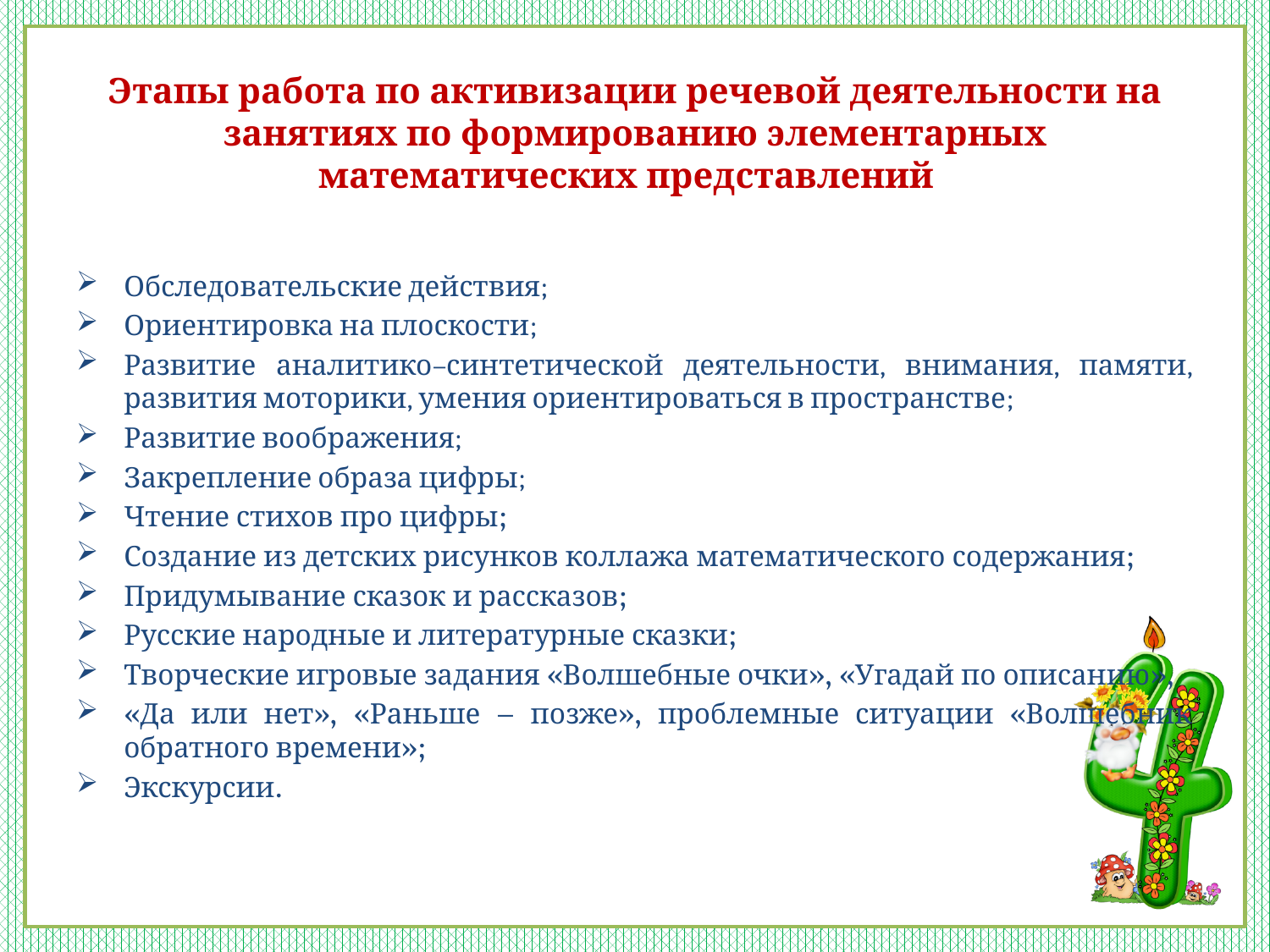

# Этапы работа по активизации речевой деятельности на занятиях по формированию элементарных математических представлений

Обследовательские действия;
Ориентировка на плоскости;
Развитие аналитико–синтетической деятельности, внимания, памяти, развития моторики, умения ориентироваться в пространстве;
Развитие воображения;
Закрепление образа цифры;
Чтение стихов про цифры;
Создание из детских рисунков коллажа математического содержания;
Придумывание сказок и рассказов;
Русские народные и литературные сказки;
Творческие игровые задания «Волшебные очки», «Угадай по описанию»,
«Да или нет», «Раньше – позже», проблемные ситуации «Волшебник обратного времени»;
Экскурсии.